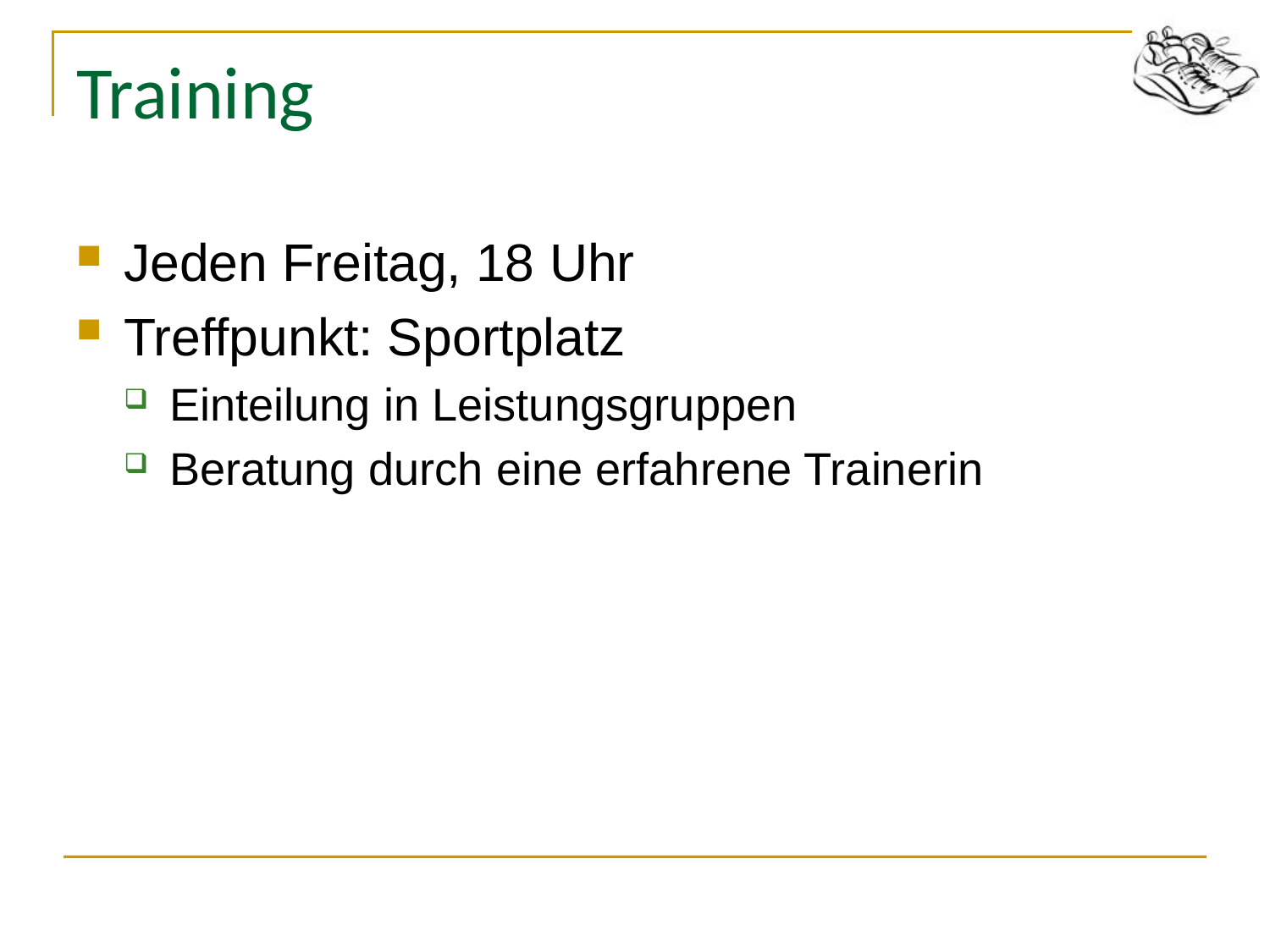

# Training
Jeden Freitag, 18 Uhr
Treffpunkt: Sportplatz
Einteilung in Leistungsgruppen
Beratung durch eine erfahrene Trainerin